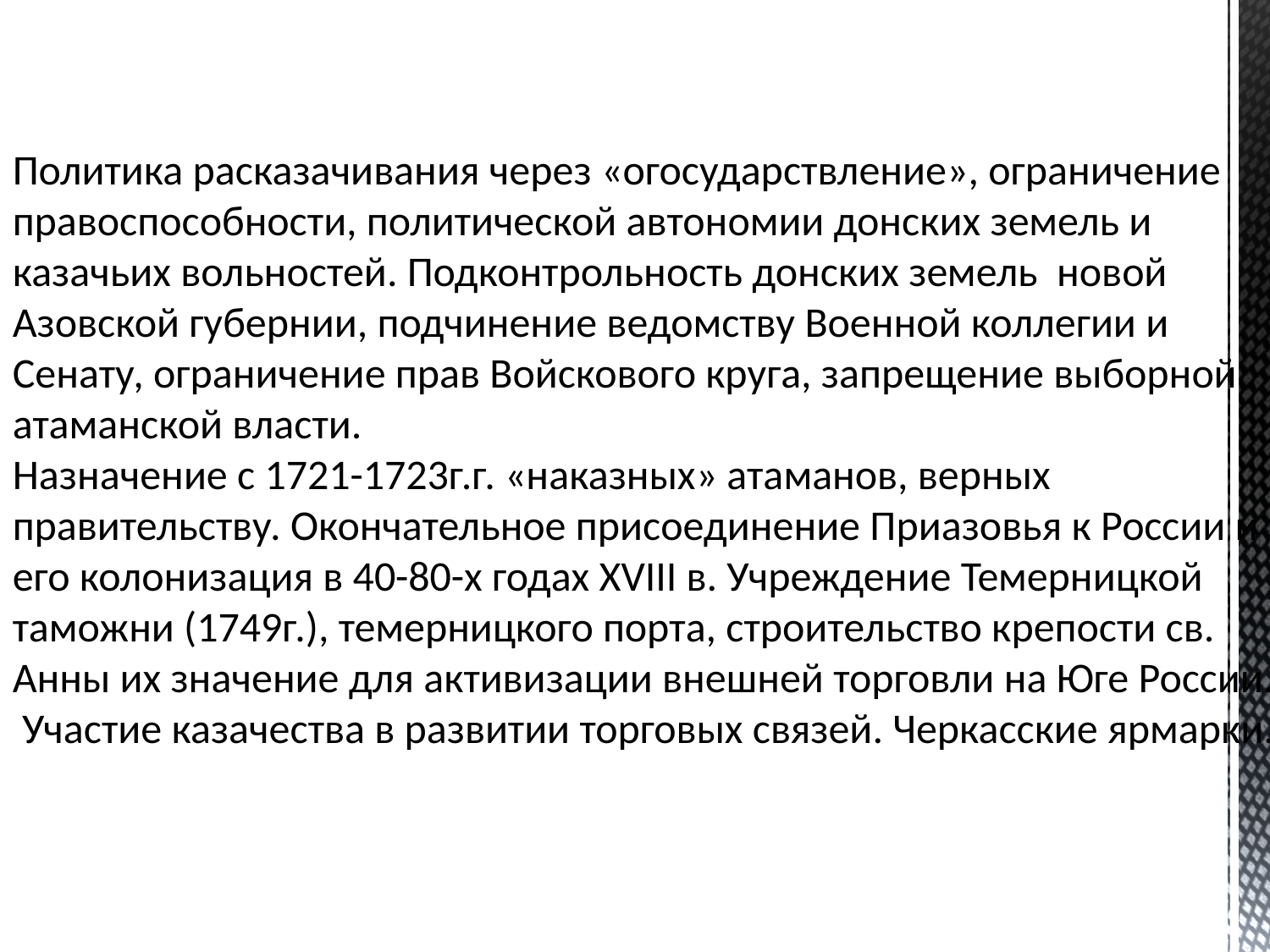

Политика расказачивания через «огосударствление», ограничение правоспособности, политической автономии донских земель и казачьих вольностей. Подконтрольность донских земель  новой Азовской губернии, подчинение ведомству Военной коллегии и Сенату, ограничение прав Войскового круга, запрещение выборной атаманской власти.
Назначение с 1721-1723г.г. «наказных» атаманов, верных правительству. Окончательное присоединение Приазовья к России и его колонизация в 40-80-х годах XVIII в. Учреждение Темерницкой таможни (1749г.), темерницкого порта, строительство крепости св. Анны их значение для активизации внешней торговли на Юге России.  Участие казачества в развитии торговых связей. Черкасские ярмарки.